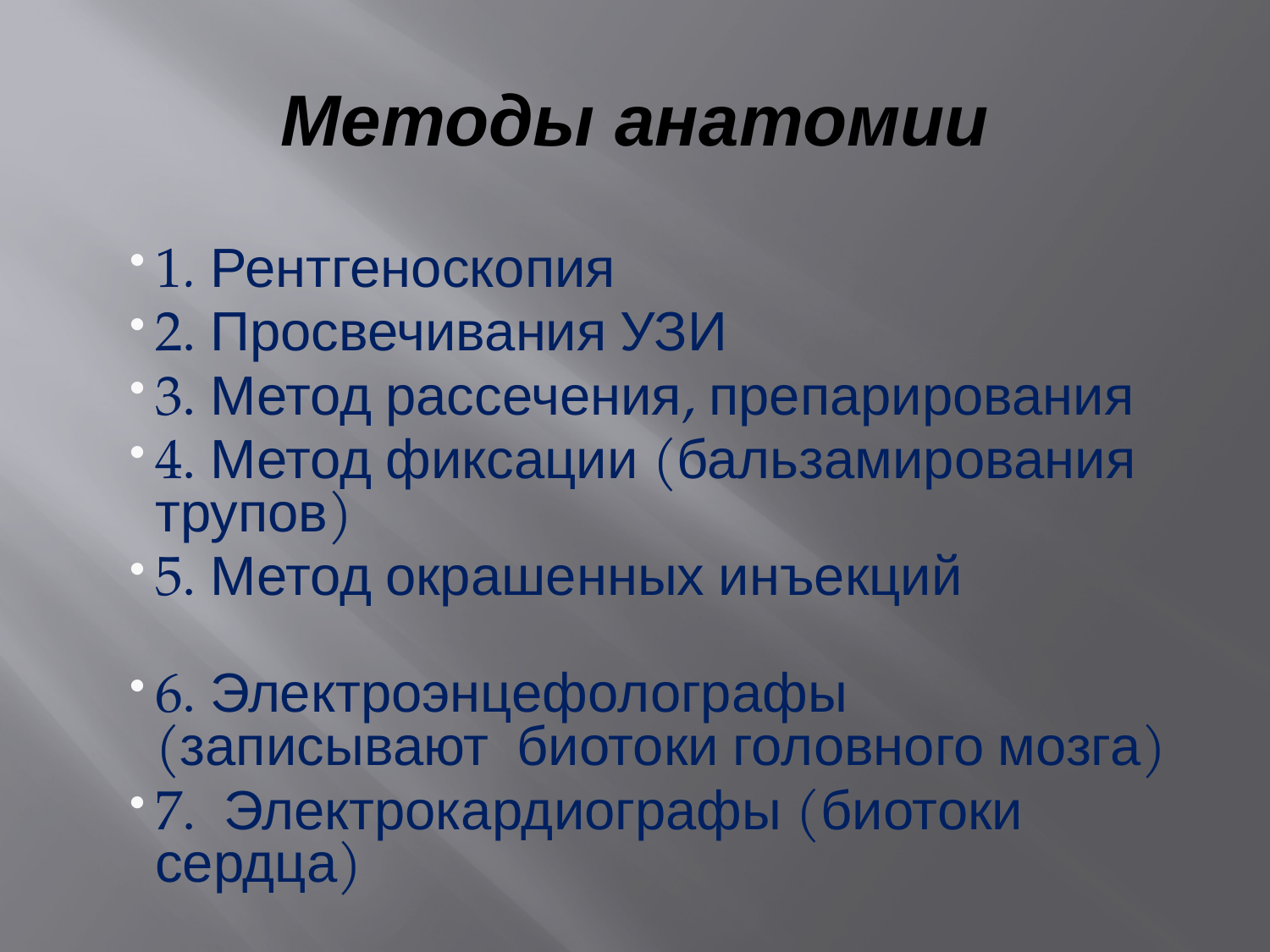

# Методы анатомии

1. Рентгеноскопия
2. Просвечивания УЗИ
3. Метод рассечения, препарирования
4. Метод фиксации (бальзамирования трупов)
5. Метод окрашенных инъекций
6. Электроэнцефолографы (записывают  биотоки головного мозга)
7.  Электрокардиографы (биотоки сердца)